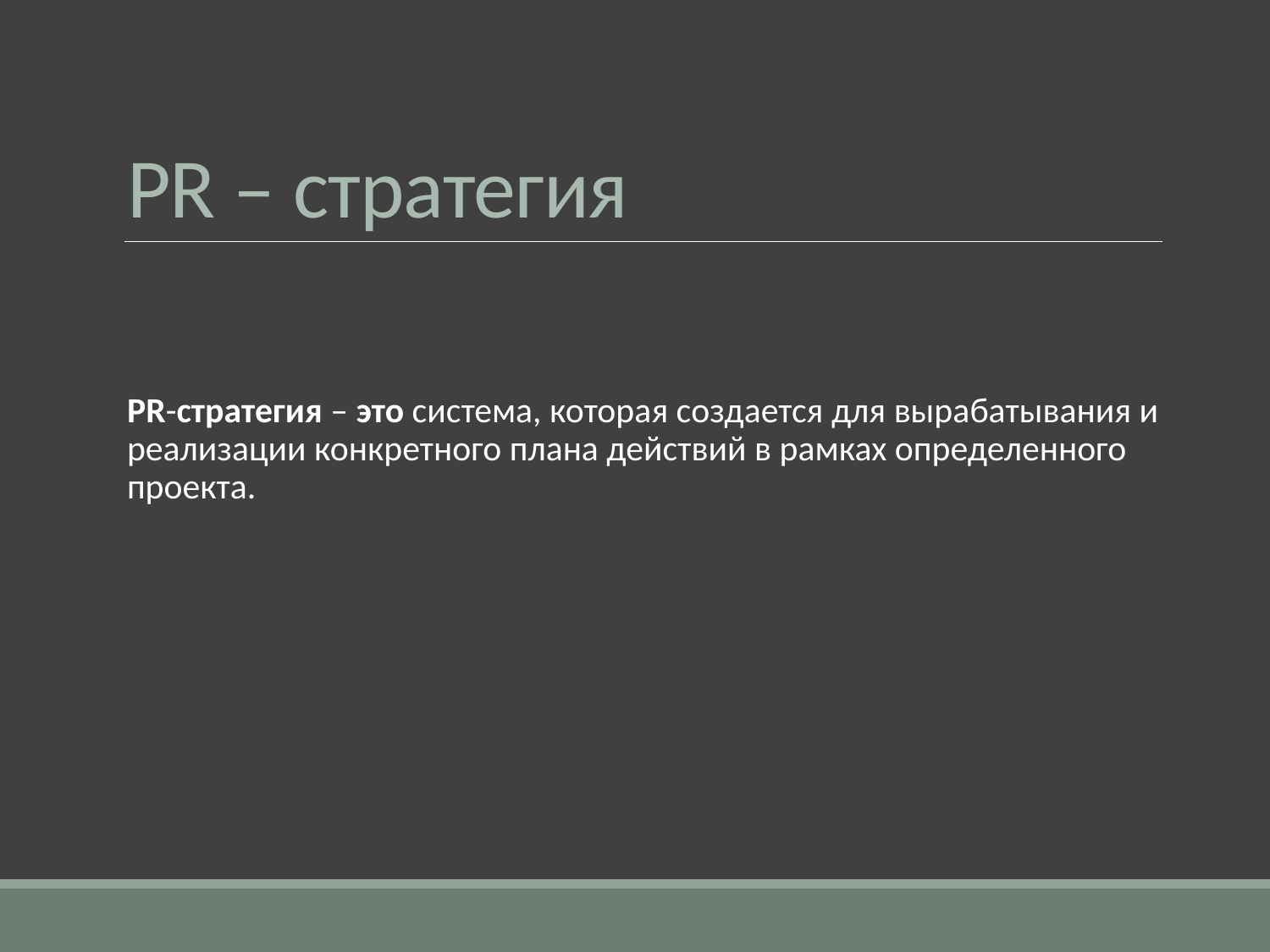

# PR – стратегия

PR-стратегия – это система, которая создается для вырабатывания и реализации конкретного плана действий в рамках определенного проекта.